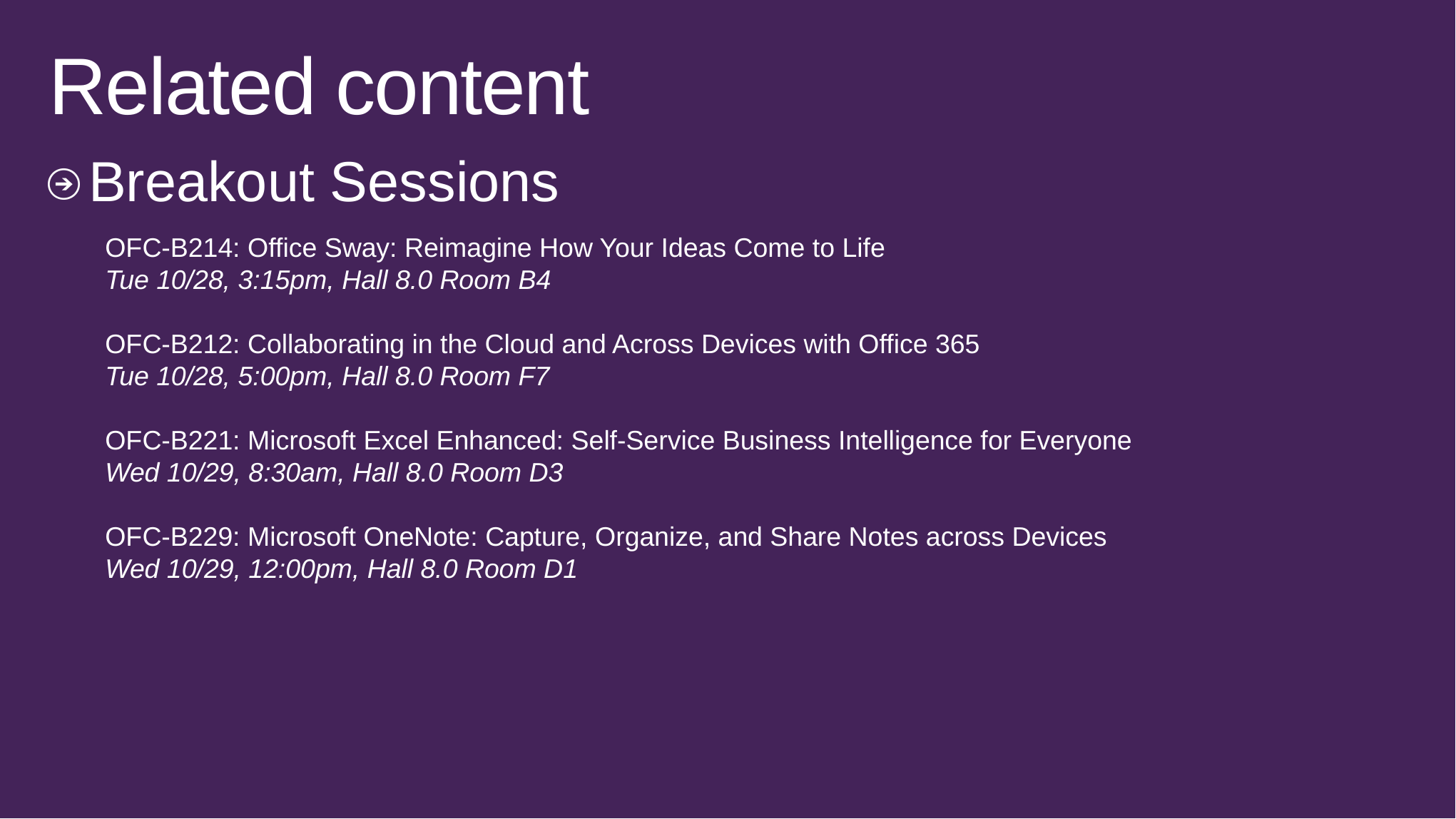

# Related content
Breakout Sessions
OFC-B214: Office Sway: Reimagine How Your Ideas Come to Life
Tue 10/28, 3:15pm, Hall 8.0 Room B4

OFC-B212: Collaborating in the Cloud and Across Devices with Office 365
Tue 10/28, 5:00pm, Hall 8.0 Room F7

OFC-B221: Microsoft Excel Enhanced: Self-Service Business Intelligence for Everyone
Wed 10/29, 8:30am, Hall 8.0 Room D3

OFC-B229: Microsoft OneNote: Capture, Organize, and Share Notes across Devices
Wed 10/29, 12:00pm, Hall 8.0 Room D1